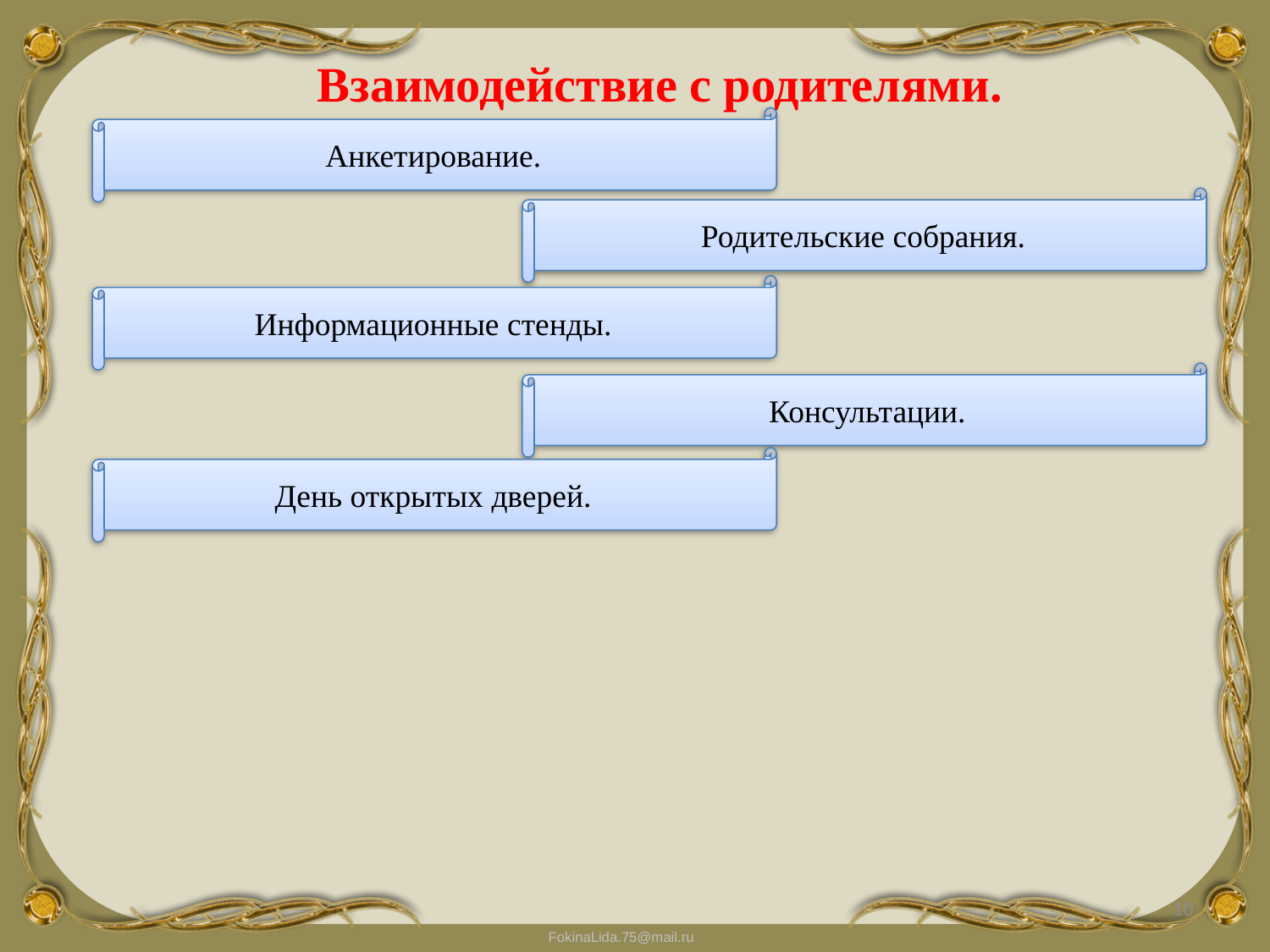

Взаимодействие с родителями.
Анкетирование.
Родительские собрания.
Информационные стенды.
Консультации.
День открытых дверей.
10